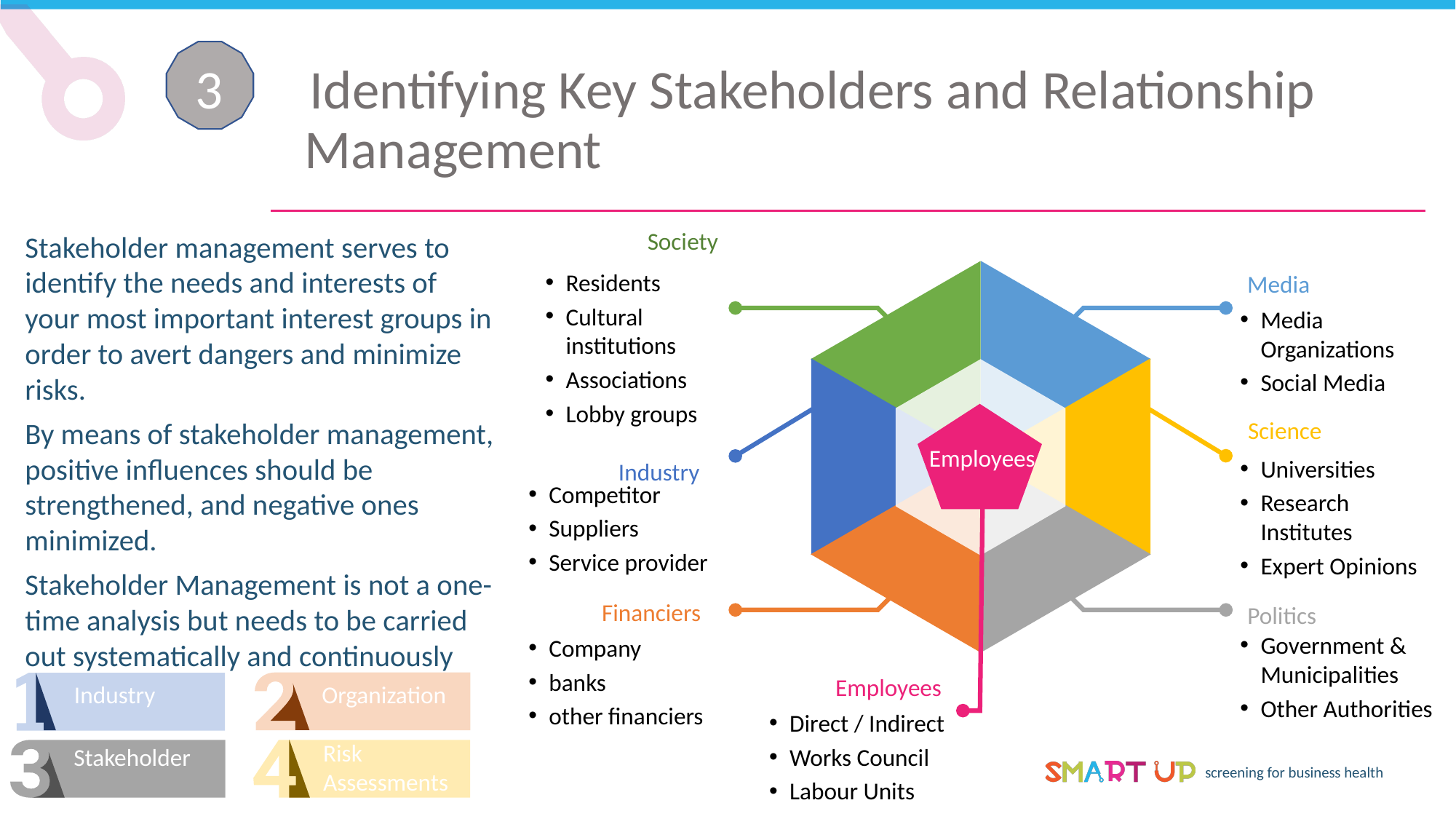

3       Identifying Key Stakeholders and Relationship        	Management
Society
Stakeholder management serves to identify the needs and interests of your most important interest groups in order to avert dangers and minimize risks.
By means of stakeholder management, positive influences should be strengthened, and negative ones minimized.
Stakeholder Management is not a one-time analysis but needs to be carried out systematically and continuously

Media
Residents
Cultural institutions
Associations
Lobby groups
Media Organizations
Social Media

Science
Employees
Industry
Universities
Research Institutes
Expert Opinions

Competitor
Suppliers
Service provider

Financiers
Politics
Government & Municipalities
Other Authorities
Company
banks
other financiers
Employees

Industry
Organization

Risk
Assessments
Stakeholder

Direct / Indirect
Works Council
Labour Units